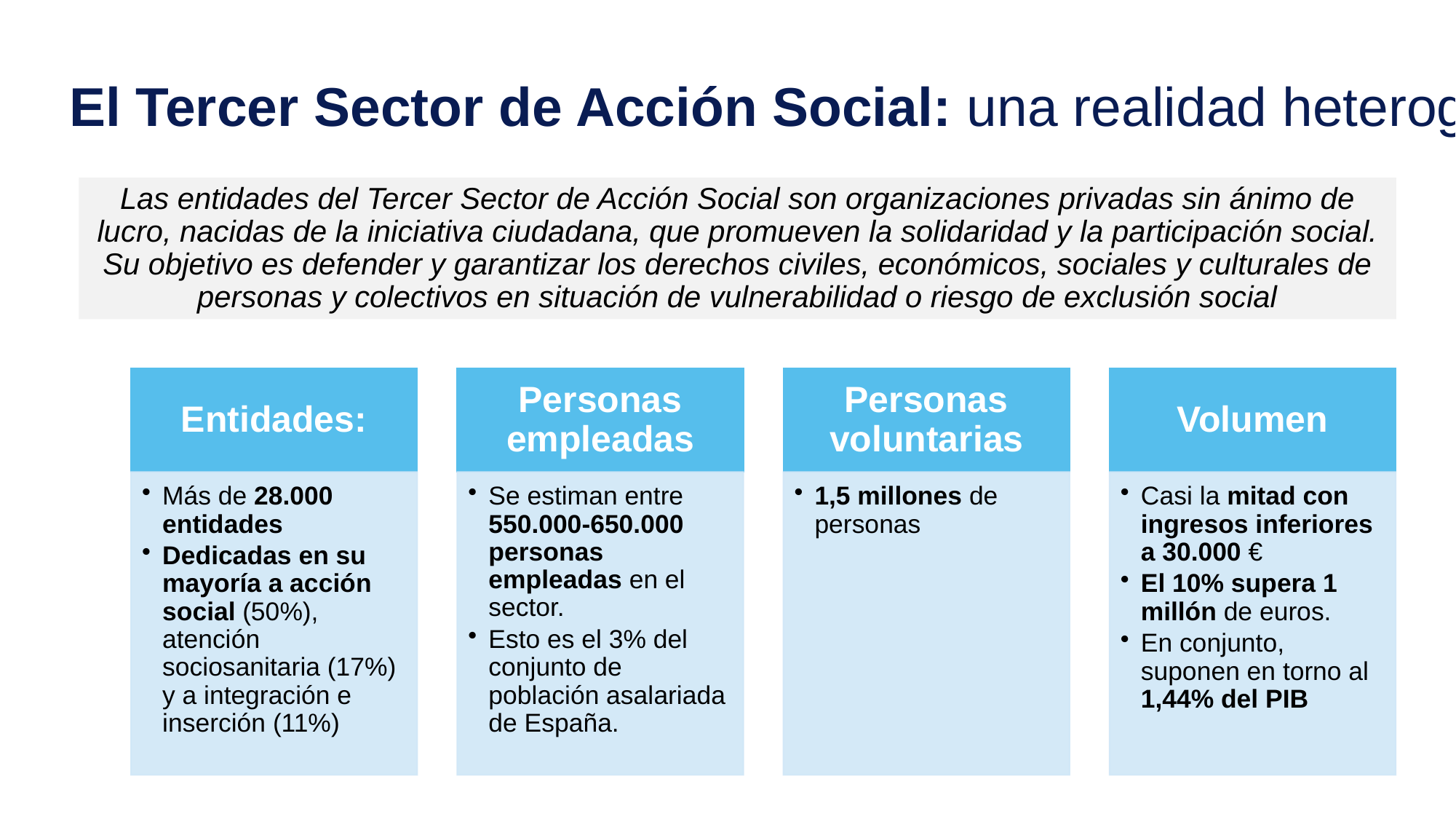

El Tercer Sector de Acción Social: una realidad heterogénea
Las entidades del Tercer Sector de Acción Social son organizaciones privadas sin ánimo de lucro, nacidas de la iniciativa ciudadana, que promueven la solidaridad y la participación social. Su objetivo es defender y garantizar los derechos civiles, económicos, sociales y culturales de personas y colectivos en situación de vulnerabilidad o riesgo de exclusión social
Entidades:
Más de 28.000 entidades
Dedicadas en su mayoría a acción social (50%), atención sociosanitaria (17%) y a integración e inserción (11%)
Personas empleadas
Se estiman entre 550.000-650.000 personas empleadas en el sector.
Esto es el 3% del conjunto de población asalariada de España.
Personas voluntarias
1,5 millones de personas
Volumen
Casi la mitad con ingresos inferiores a 30.000 €
El 10% supera 1 millón de euros.
En conjunto, suponen en torno al 1,44% del PIB